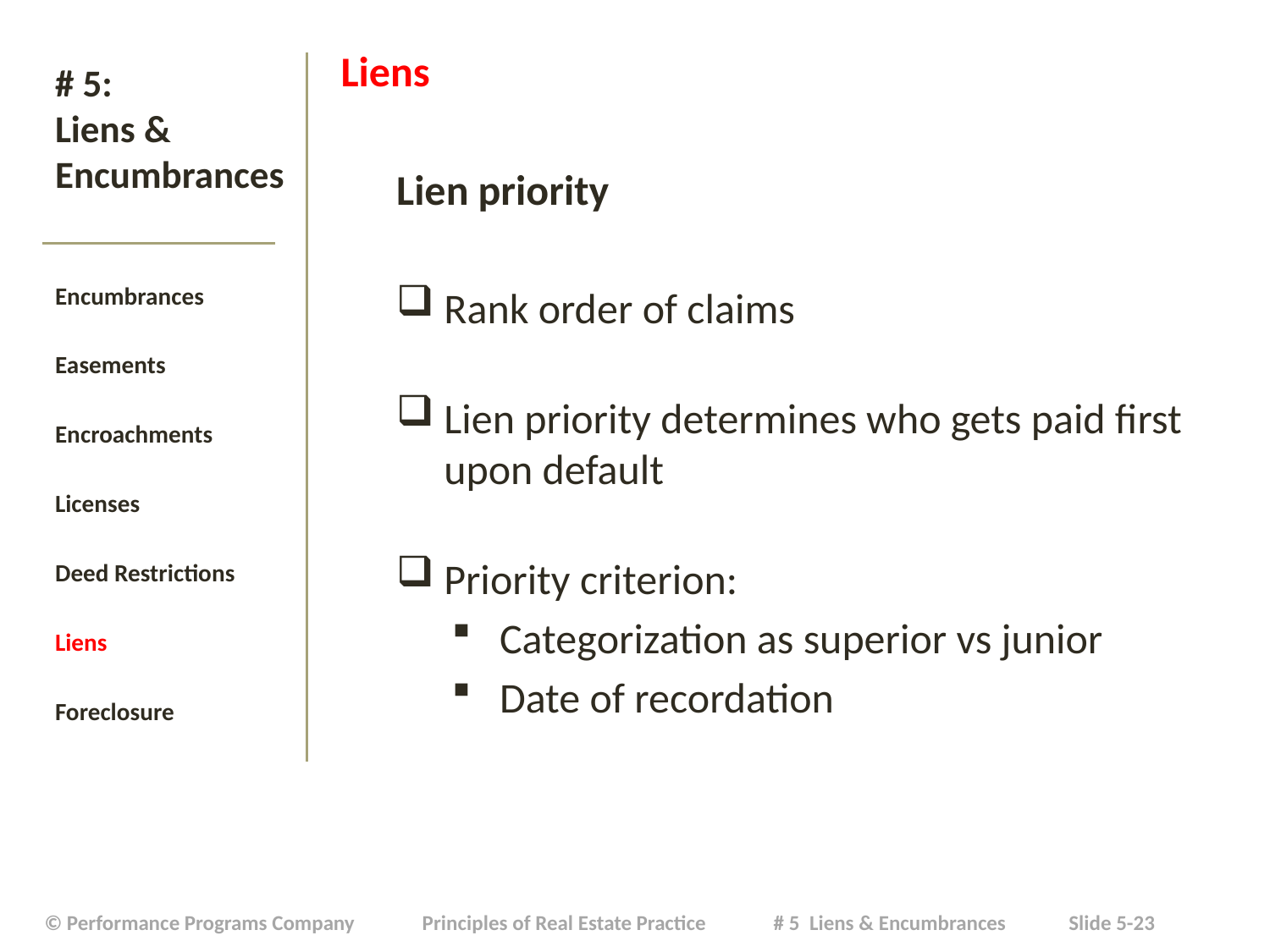

Liens

Lien priority

Rank order of claims
Lien priority determines who gets paid first upon default
Priority criterion:
Categorization as superior vs junior
Date of recordation
# # 5: Liens & Encumbrances

Encumbrances

Easements

Encroachments

Licenses

Deed Restrictions

Liens

Foreclosure

| © Performance Programs Company Principles of Real Estate Practice # 5 Liens & Encumbrances Slide 5-23 |
| --- |